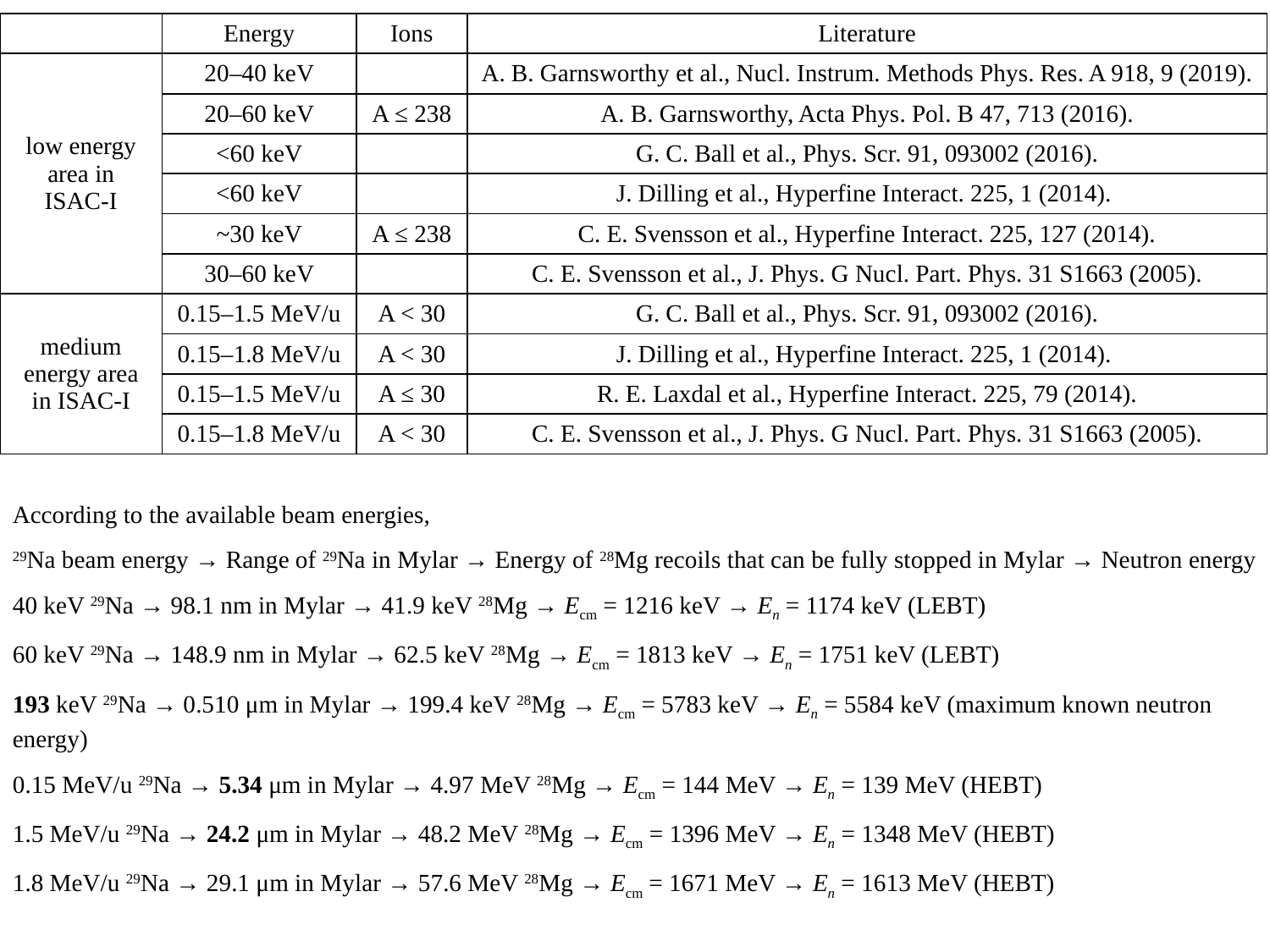

|  | Energy | Ions | Literature |
| --- | --- | --- | --- |
| low energy area in ISAC-I | 20–40 keV |  | A. B. Garnsworthy et al., Nucl. Instrum. Methods Phys. Res. A 918, 9 (2019). |
|  | 20–60 keV | A ≤ 238 | A. B. Garnsworthy, Acta Phys. Pol. B 47, 713 (2016). |
|  | <60 keV |  | G. C. Ball et al., Phys. Scr. 91, 093002 (2016). |
|  | <60 keV |  | J. Dilling et al., Hyperfine Interact. 225, 1 (2014). |
|  | ~30 keV | A ≤ 238 | C. E. Svensson et al., Hyperfine Interact. 225, 127 (2014). |
|  | 30–60 keV |  | C. E. Svensson et al., J. Phys. G Nucl. Part. Phys. 31 S1663 (2005). |
| medium energy area in ISAC-I | 0.15–1.5 MeV/u | A < 30 | G. C. Ball et al., Phys. Scr. 91, 093002 (2016). |
|  | 0.15–1.8 MeV/u | A < 30 | J. Dilling et al., Hyperfine Interact. 225, 1 (2014). |
|  | 0.15–1.5 MeV/u | A ≤ 30 | R. E. Laxdal et al., Hyperfine Interact. 225, 79 (2014). |
|  | 0.15–1.8 MeV/u | A < 30 | C. E. Svensson et al., J. Phys. G Nucl. Part. Phys. 31 S1663 (2005). |

According to the available beam energies,
29Na beam energy → Range of 29Na in Mylar → Energy of 28Mg recoils that can be fully stopped in Mylar → Neutron energy
40 keV 29Na → 98.1 nm in Mylar → 41.9 keV 28Mg → Ecm = 1216 keV → En = 1174 keV (LEBT)
60 keV 29Na → 148.9 nm in Mylar → 62.5 keV 28Mg → Ecm = 1813 keV → En = 1751 keV (LEBT)
193 keV 29Na → 0.510 μm in Mylar → 199.4 keV 28Mg → Ecm = 5783 keV → En = 5584 keV (maximum known neutron energy)
0.15 MeV/u 29Na → 5.34 μm in Mylar → 4.97 MeV 28Mg → Ecm = 144 MeV → En = 139 MeV (HEBT)
1.5 MeV/u 29Na → 24.2 μm in Mylar → 48.2 MeV 28Mg → Ecm = 1396 MeV → En = 1348 MeV (HEBT)
1.8 MeV/u 29Na → 29.1 μm in Mylar → 57.6 MeV 28Mg → Ecm = 1671 MeV → En = 1613 MeV (HEBT)